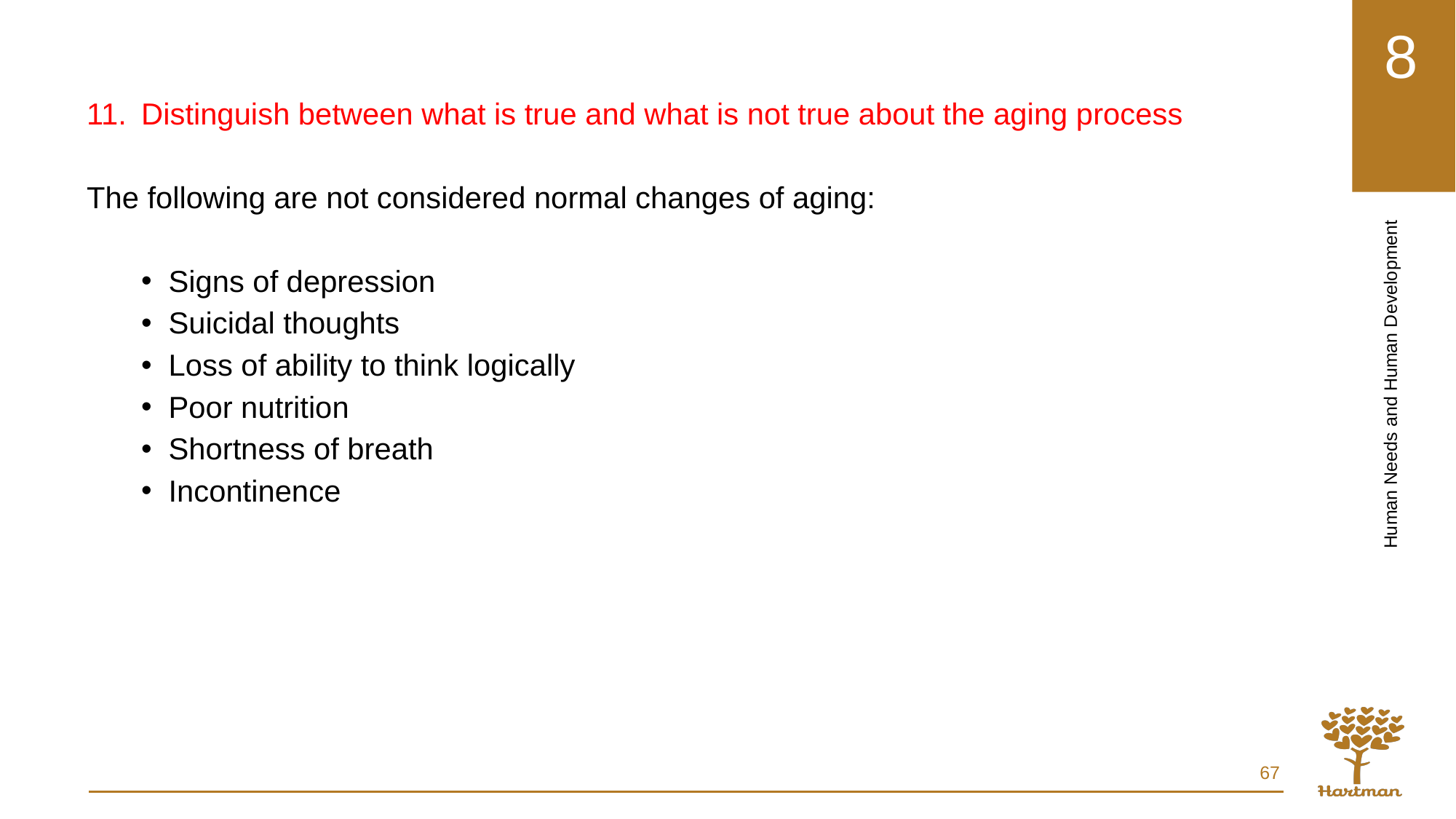

Distinguish between what is true and what is not true about the aging process

The following are not considered normal changes of aging:

Signs of depression
Suicidal thoughts
Loss of ability to think logically
Poor nutrition
Shortness of breath
Incontinence

67